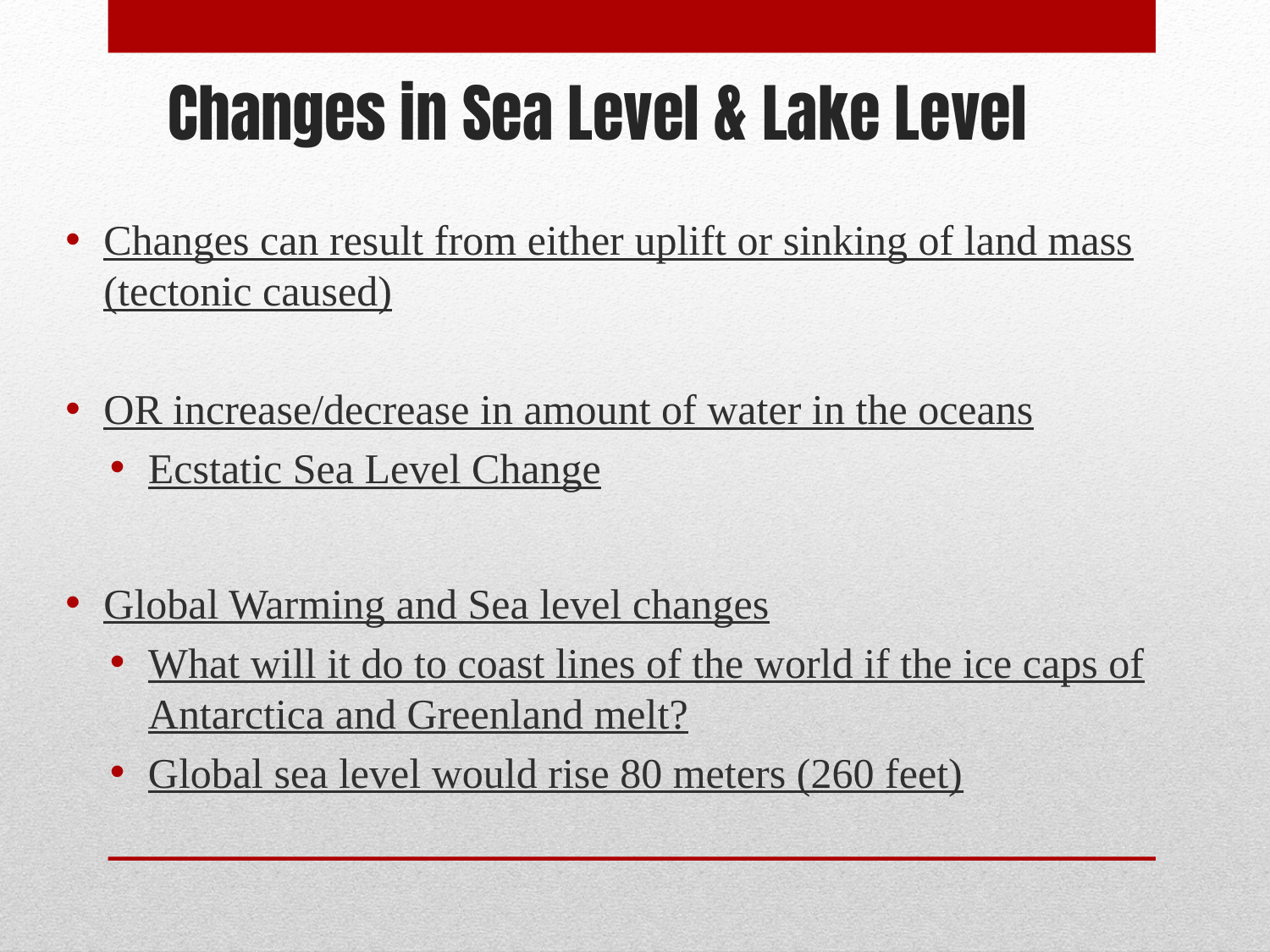

Changes in Sea Level & Lake Level
Changes can result from either uplift or sinking of land mass (tectonic caused)

OR increase/decrease in amount of water in the oceans
Ecstatic Sea Level Change

Global Warming and Sea level changes
What will it do to coast lines of the world if the ice caps of Antarctica and Greenland melt?
Global sea level would rise 80 meters (260 feet)